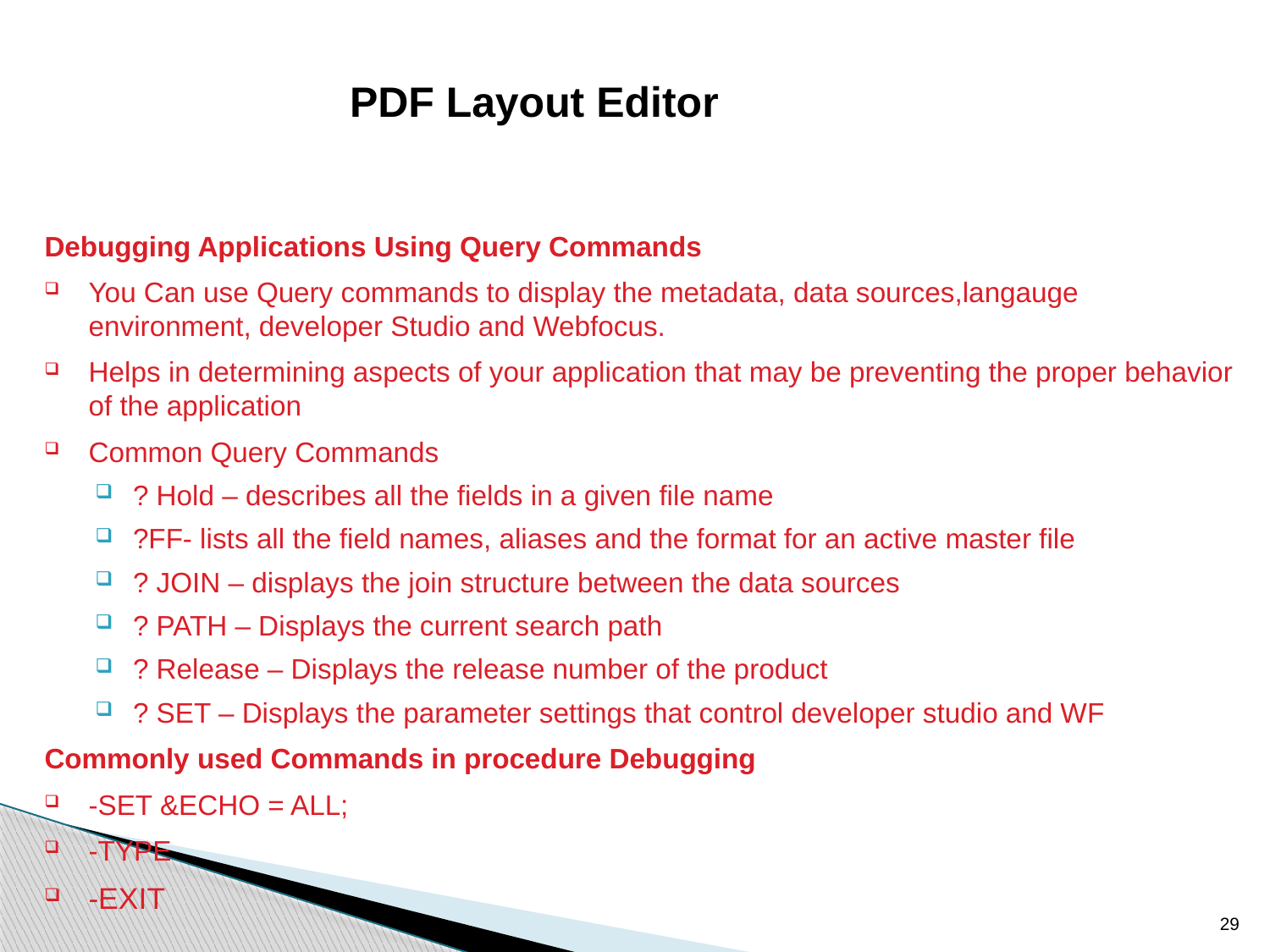

# PDF Layout Editor
Debugging Applications Using Query Commands
You Can use Query commands to display the metadata, data sources,langauge environment, developer Studio and Webfocus.
Helps in determining aspects of your application that may be preventing the proper behavior of the application
Common Query Commands
? Hold – describes all the fields in a given file name
?FF- lists all the field names, aliases and the format for an active master file
? JOIN – displays the join structure between the data sources
? PATH – Displays the current search path
? Release – Displays the release number of the product
? SET – Displays the parameter settings that control developer studio and WF
Commonly used Commands in procedure Debugging
-SET &ECHO = ALL;
-TYPE
-EXIT

29